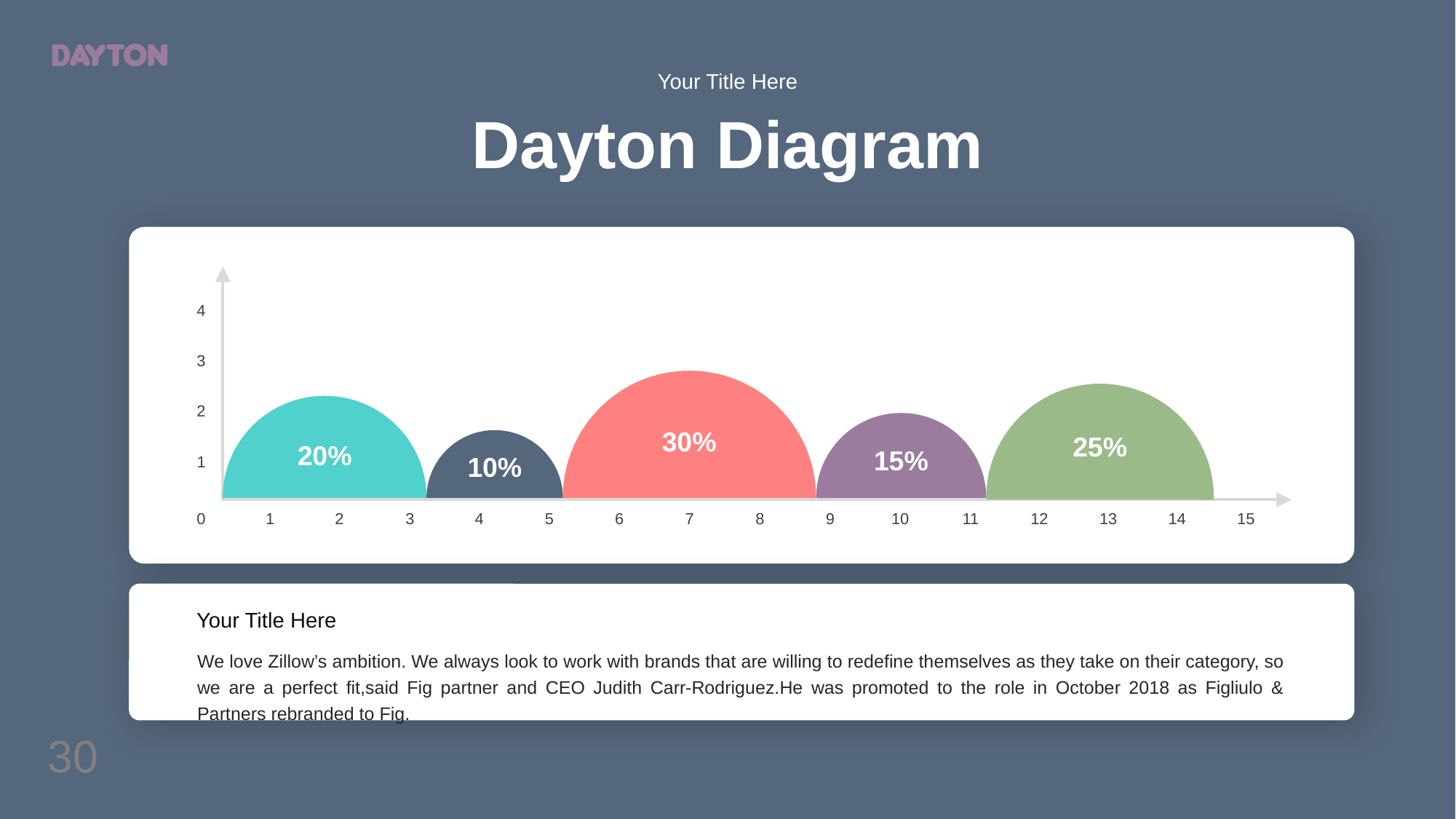

Your Title Here
Dayton Diagram

4
3

2

30%
25%

20%
15%
10%
1
0
1
2
3
4
5
6
7
8
9
10
11
12
13
14
15

Your Title Here
We love Zillow’s ambition. We always look to work with brands that are willing to redefine themselves as they take on their category, so we are a perfect fit,said Fig partner and CEO Judith Carr-Rodriguez.He was promoted to the role in October 2018 as Figliulo & Partners rebranded to Fig.